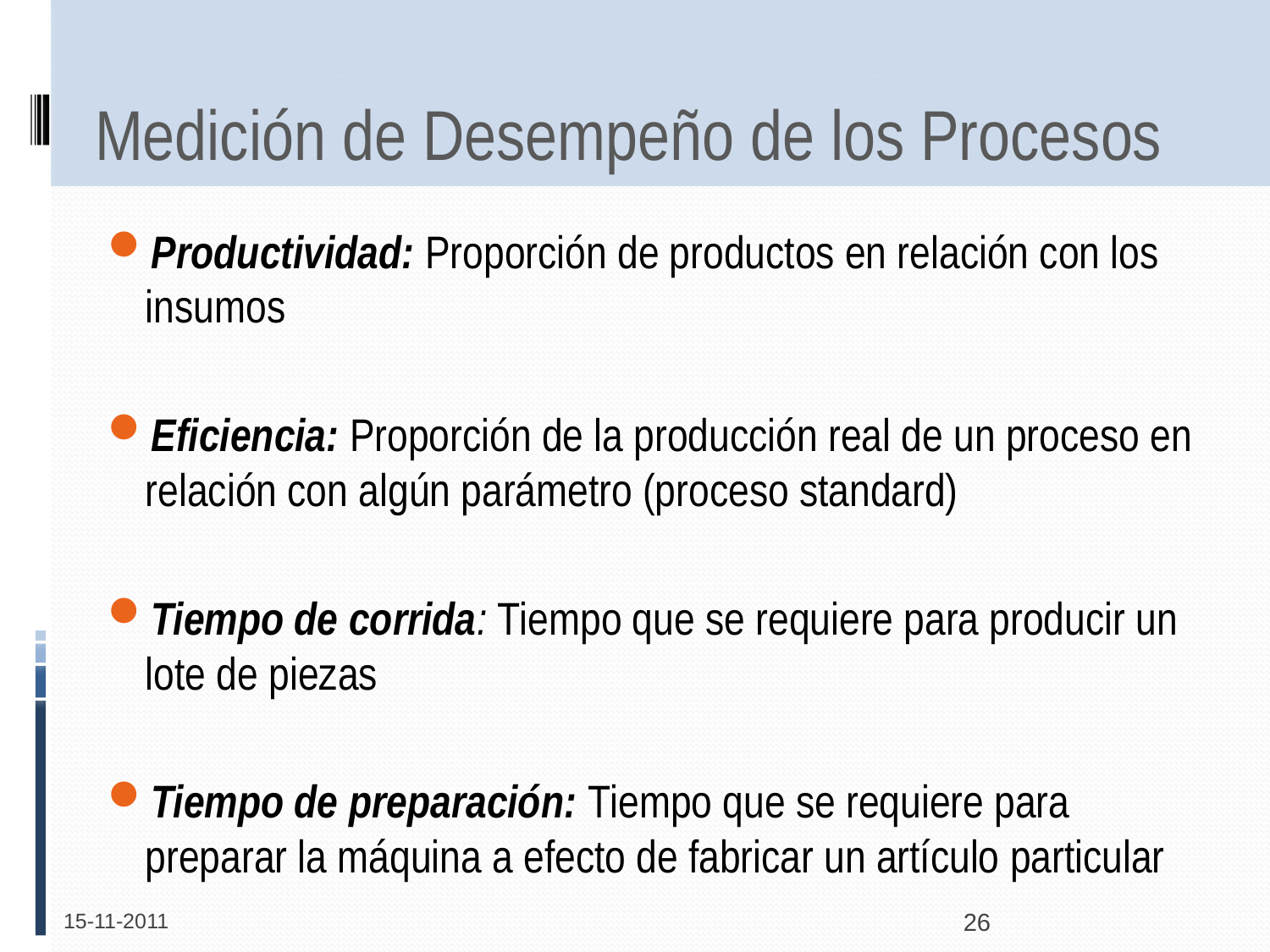

# Medición de Desempeño de los Procesos
Productividad: Proporción de productos en relación con los insumos

Eficiencia: Proporción de la producción real de un proceso en relación con algún parámetro (proceso standard)

Tiempo de corrida: Tiempo que se requiere para producir un lote de piezas

Tiempo de preparación: Tiempo que se requiere para preparar la máquina a efecto de fabricar un artículo particular

15-11-2011
26